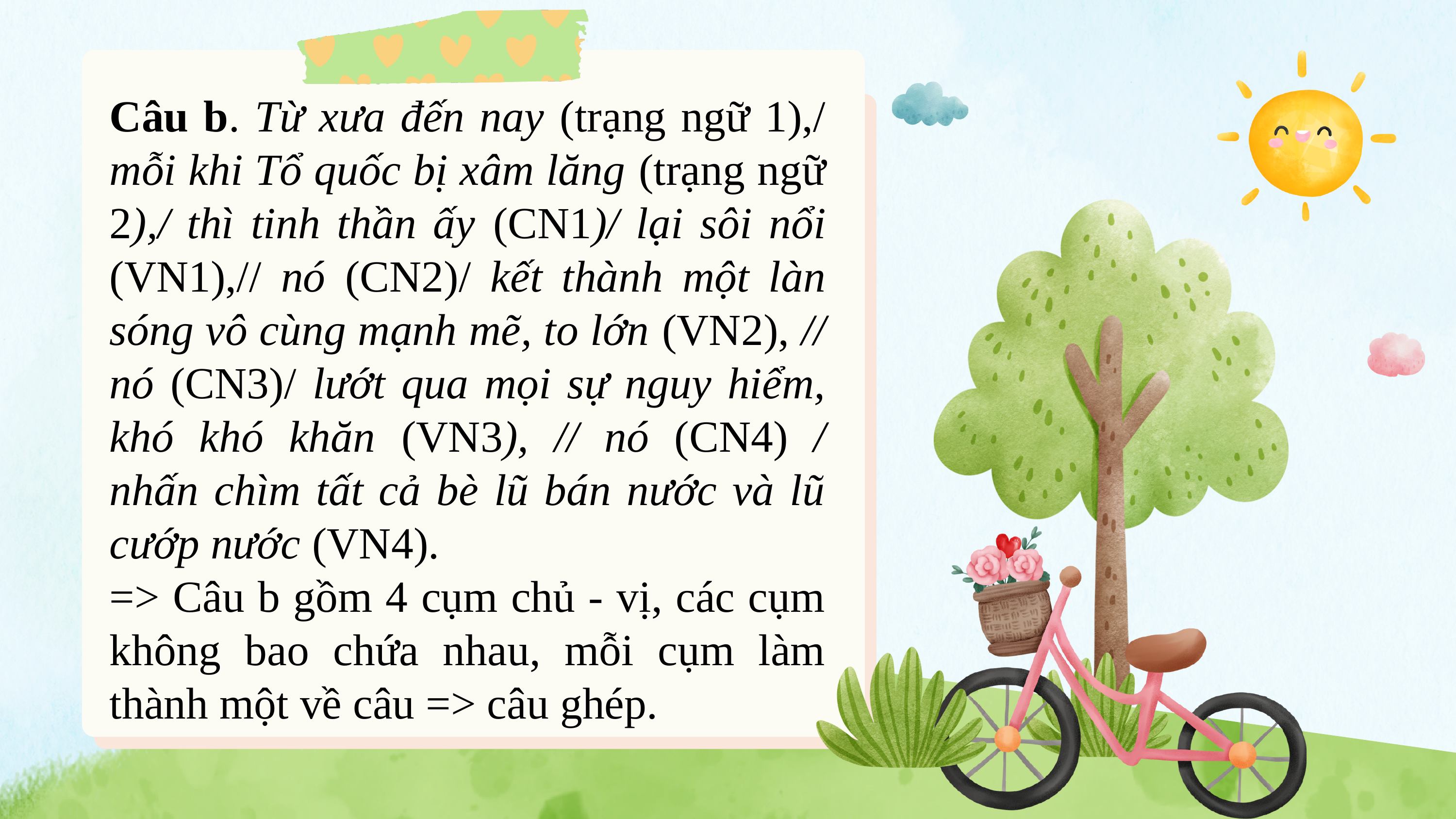

Câu b. Từ xưa đến nay (trạng ngữ 1),/ mỗi khi Tổ quốc bị xâm lăng (trạng ngữ 2),/ thì tinh thần ấy (CN1)/ lại sôi nổi (VN1),// nó (CN2)/ kết thành một làn sóng vô cùng mạnh mẽ, to lớn (VN2), // nó (CN3)/ lướt qua mọi sự nguy hiểm, khó khó khăn (VN3), // nó (CN4) / nhấn chìm tất cả bè lũ bán nước và lũ cướp nước (VN4).
=> Câu b gồm 4 cụm chủ - vị, các cụm không bao chứa nhau, mỗi cụm làm thành một về câu => câu ghép.